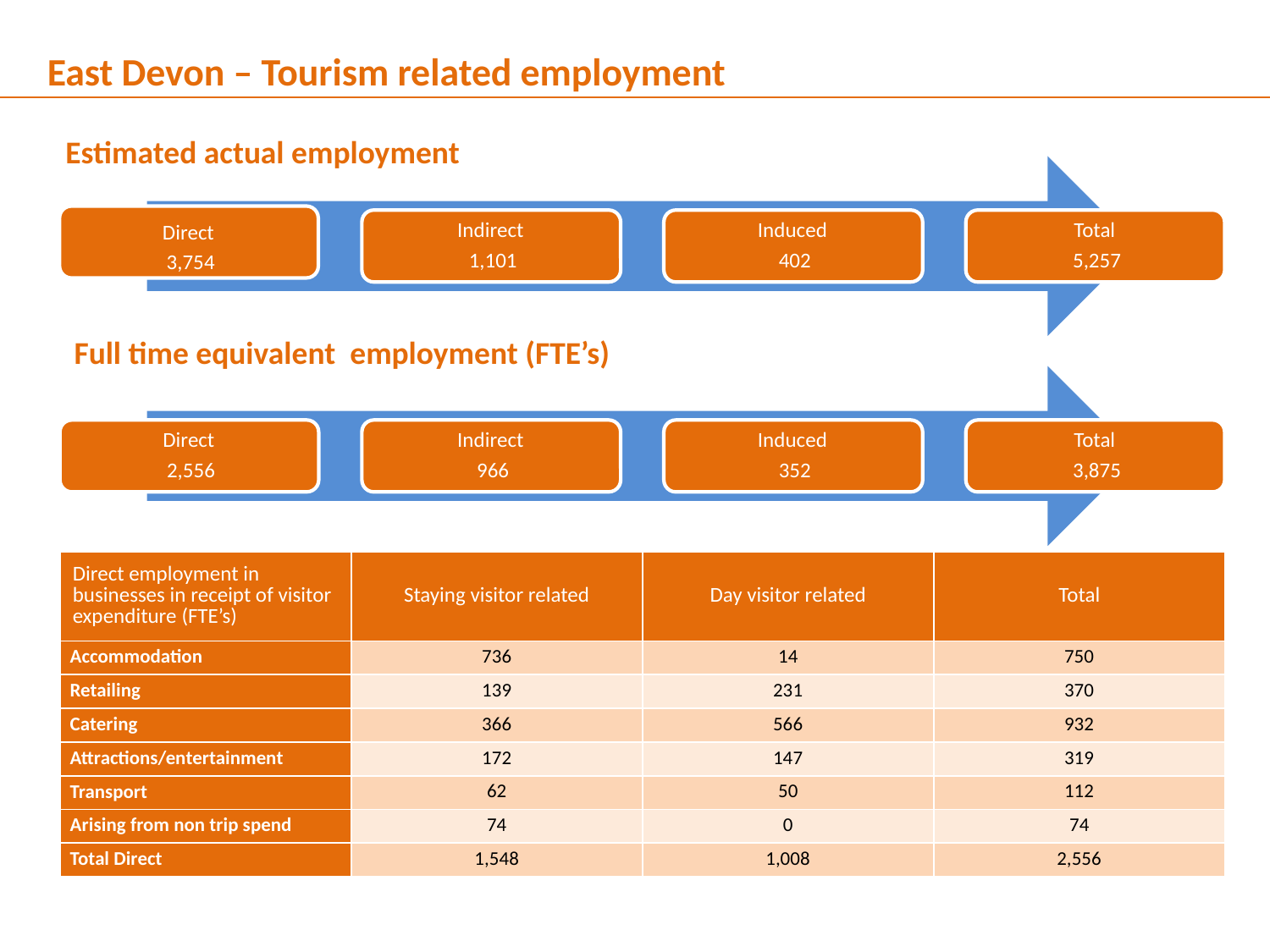

East Devon – Tourism related employment

Estimated actual employment

Direct
3,754

Indirect
1,101
Induced
402
Total
5,257
Full time equivalent  employment (FTE’s)
Direct
2,556
Indirect
966
Induced
352
Total
3,875
| Direct employment in businesses in receipt of visitor expenditure (FTE’s) | Staying visitor related | Day visitor related | Total |
| --- | --- | --- | --- |
| Accommodation | 736 | 14 | 750 |
| Retailing | 139 | 231 | 370 |
| Catering | 366 | 566 | 932 |
| Attractions/entertainment | 172 | 147 | 319 |
| Transport | 62 | 50 | 112 |
| Arising from non trip spend | 74 | 0 | 74 |
| Total Direct | 1,548 | 1,008 | 2,556 |
6